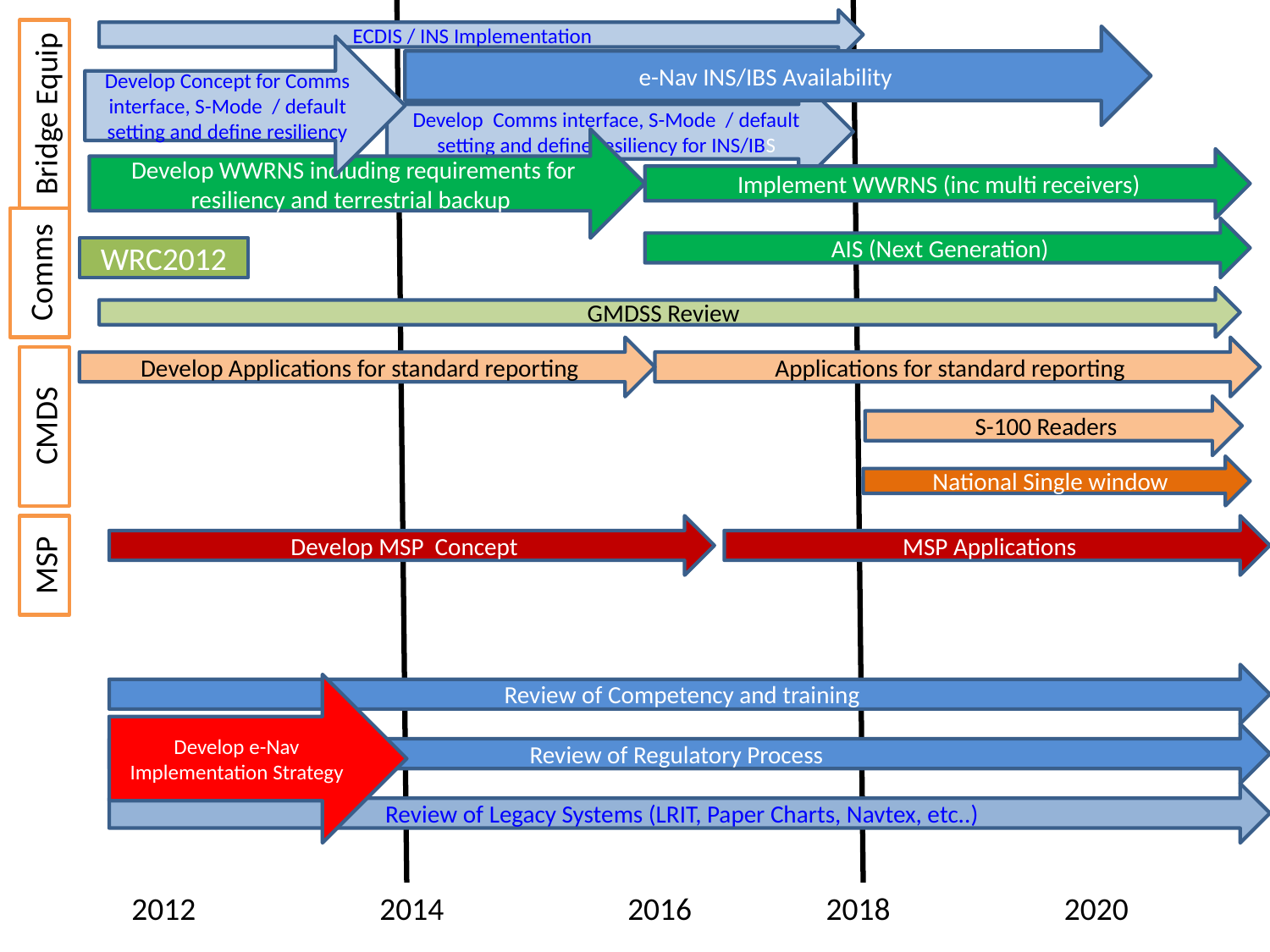

ECDIS / INS Implementation
e-Nav INS/IBS Availability
Develop Concept for Comms interface, S-Mode  / default setting and define resiliency
Develop  Comms interface, S-Mode  / default setting and define resiliency for INS/IBS
Bridge Equip
Develop WWRNS including requirements for resiliency and terrestrial backup
Implement WWRNS (inc multi receivers)
AIS (Next Generation)
WRC2012
Comms
GMDSS Review
Develop Applications for standard reporting
Applications for standard reporting
S-100 Readers
CMDS
National Single window
Develop MSP  Concept
MSP Applications
MSP
Review of Competency and training
Develop e-Nav Implementation Strategy
Review of Regulatory Process
Review of Legacy Systems (LRIT, Paper Charts, Navtex, etc..)
2012

2014

2016

2018

2020